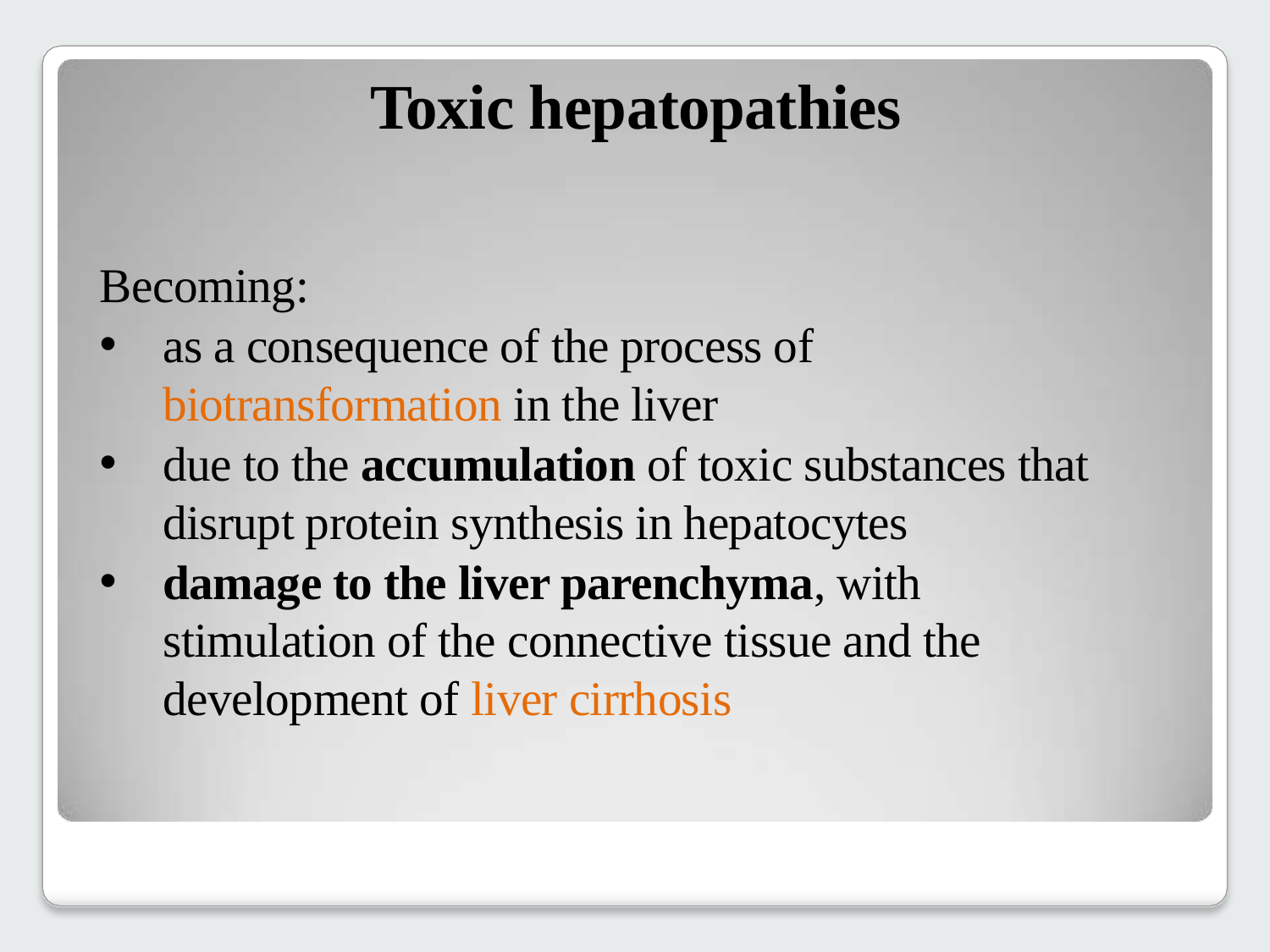

# Toxic hepatopathies
Becoming:
as a consequence of the process of biotransformation in the liver
due to the accumulation of toxic substances that disrupt protein synthesis in hepatocytes
damage to the liver parenchyma, with stimulation of the connective tissue and the development of liver cirrhosis